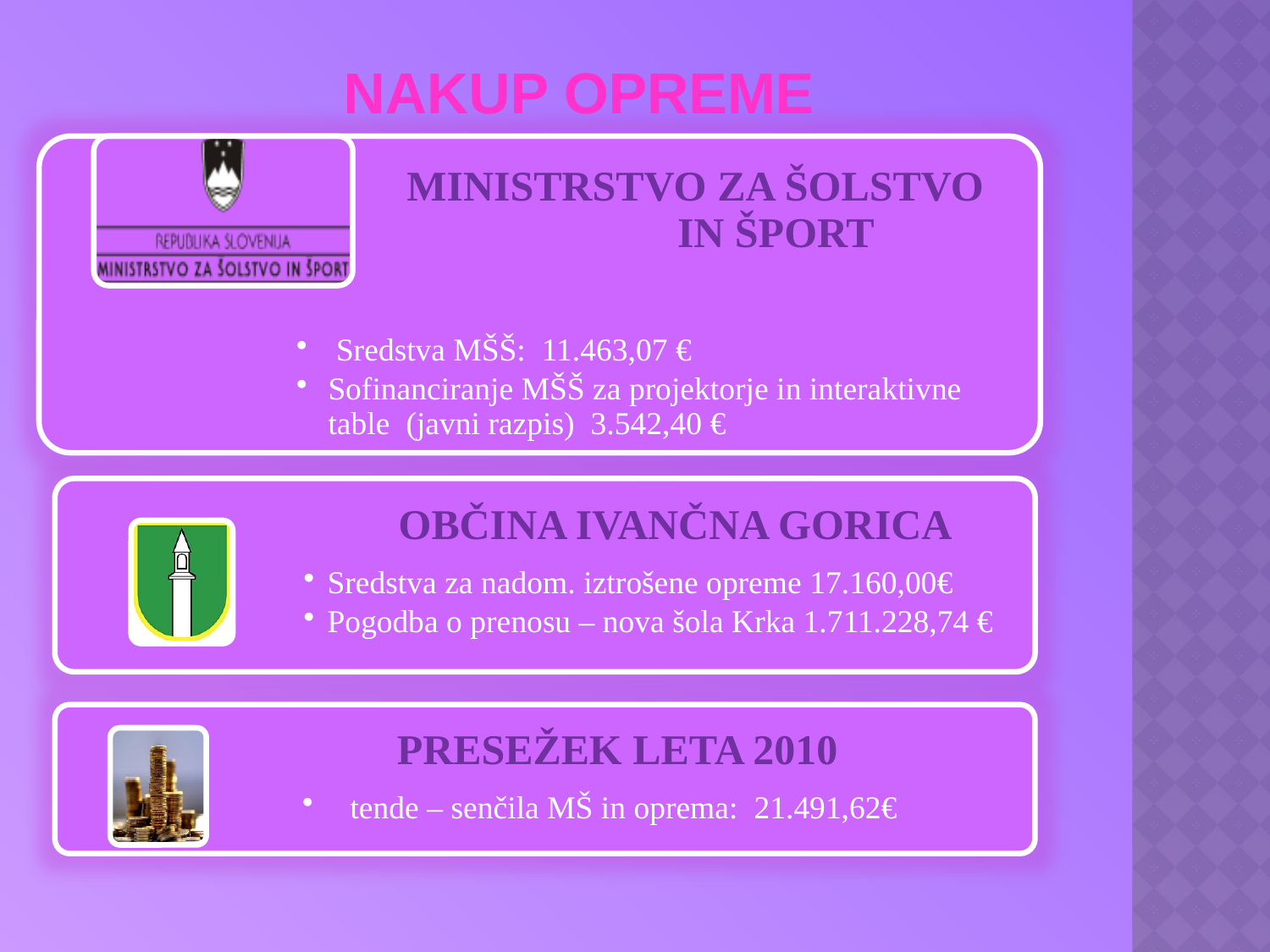

# NAKUP OPREME
         MINISTRSTVO ZA ŠOLSTVO                		IN ŠPORT

  Sredstva MŠŠ:  11.463,07 €
Sofinanciranje MŠŠ za projektorje in interaktivne table  (javni razpis)  3.542,40 €

        OBČINA IVANČNA GORICA
Sredstva za nadom. iztrošene opreme 17.160,00€
Pogodba o prenosu – nova šola Krka 1.711.228,74 €
        PRESEŽEK LETA 2010
   tende – senčila MŠ in oprema:  21.491,62€